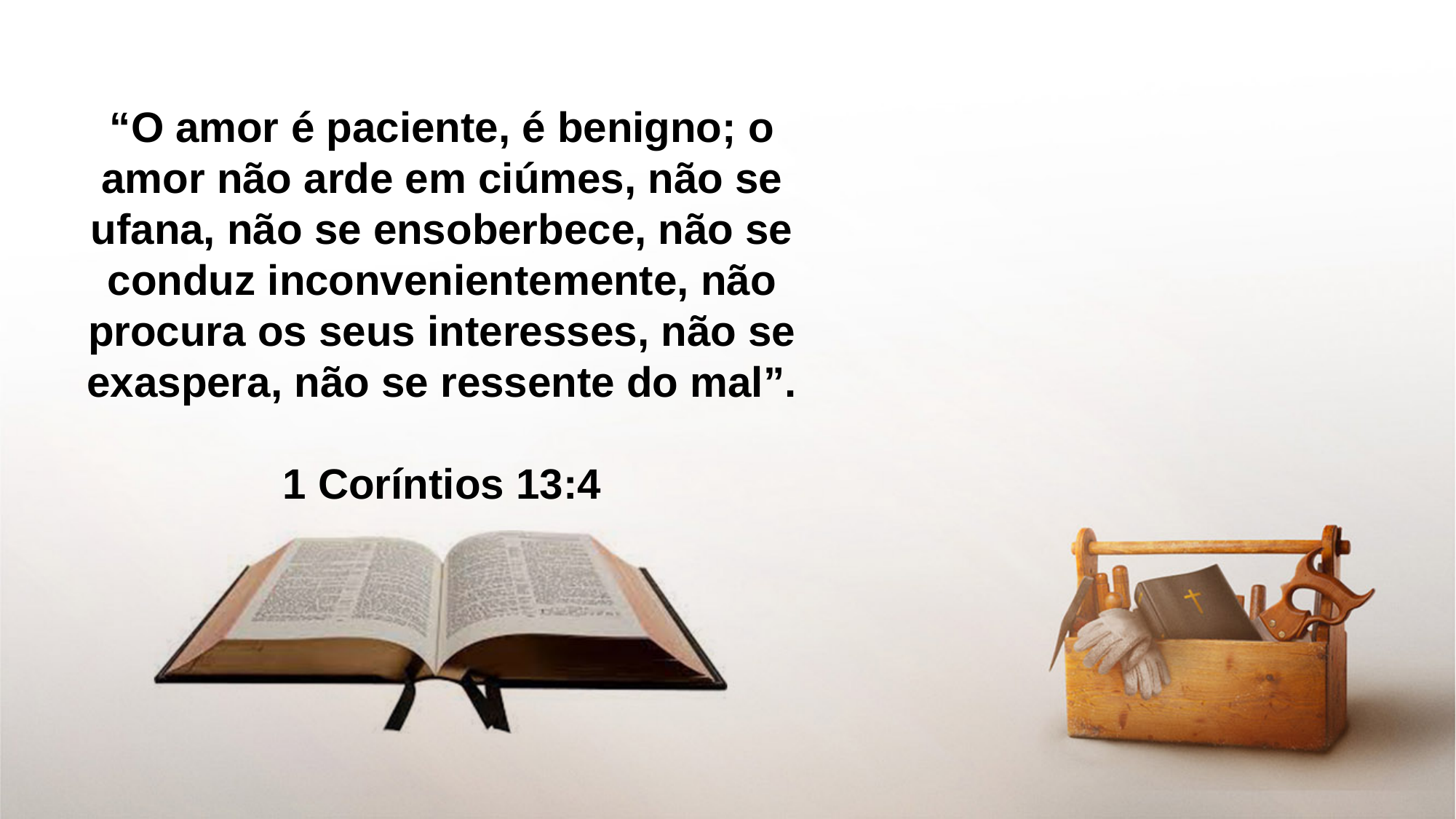

“O amor é paciente, é benigno; o amor não arde em ciúmes, não se ufana, não se ensoberbece, não se conduz inconvenientemente, não procura os seus interesses, não se exaspera, não se ressente do mal”.

1 Coríntios 13:4